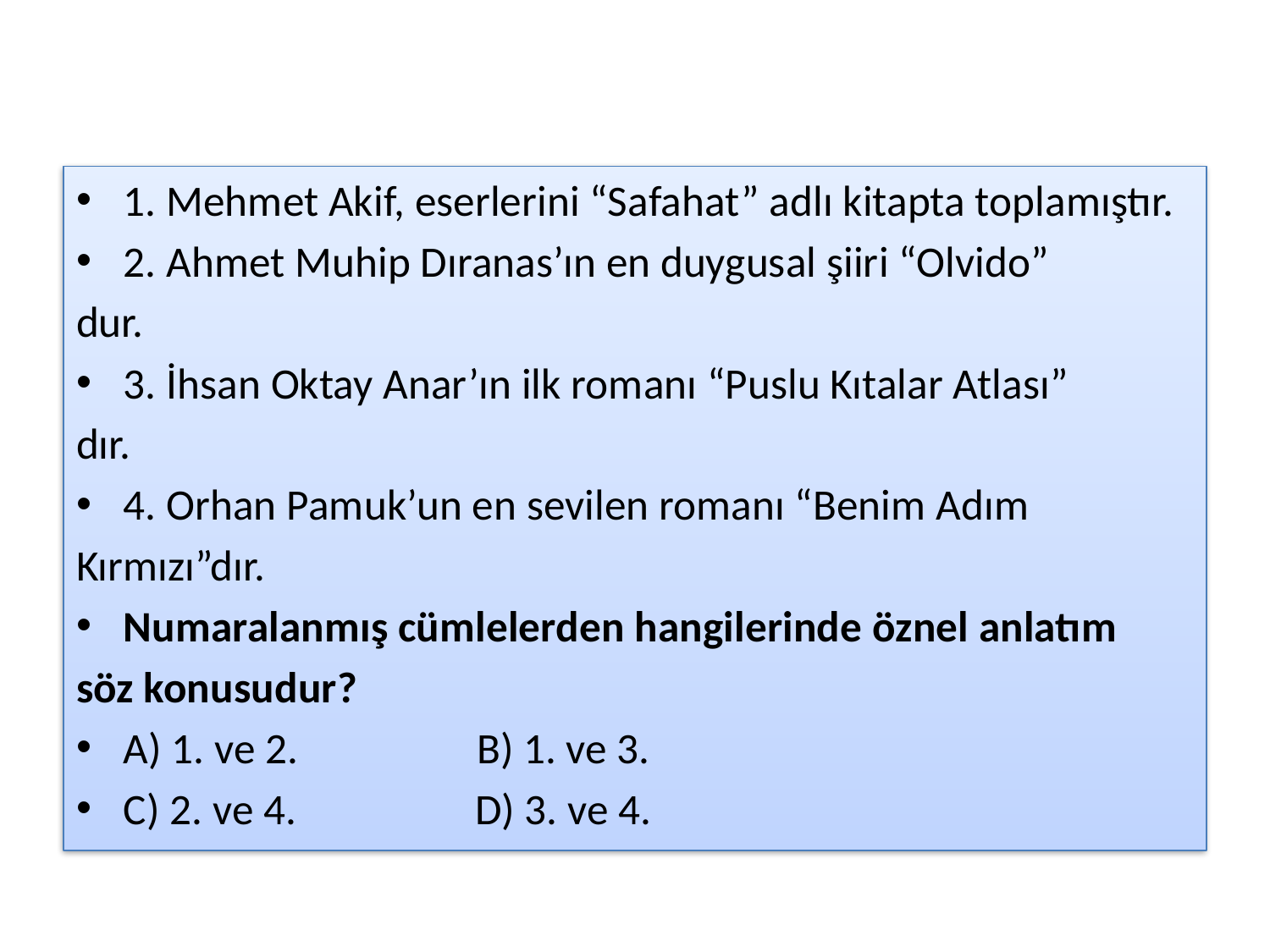

#
1. Mehmet Akif, eserlerini “Safahat” adlı kitapta toplamıştır.
2. Ahmet Muhip Dıranas’ın en duygusal şiiri “Olvido”
dur.
3. İhsan Oktay Anar’ın ilk romanı “Puslu Kıtalar Atlası”
dır.
4. Orhan Pamuk’un en sevilen romanı “Benim Adım
Kırmızı”dır.
Numaralanmış cümlelerden hangilerinde öznel anlatım
söz konusudur?
A) 1. ve 2.                  B) 1. ve 3.
C) 2. ve 4.                  D) 3. ve 4.